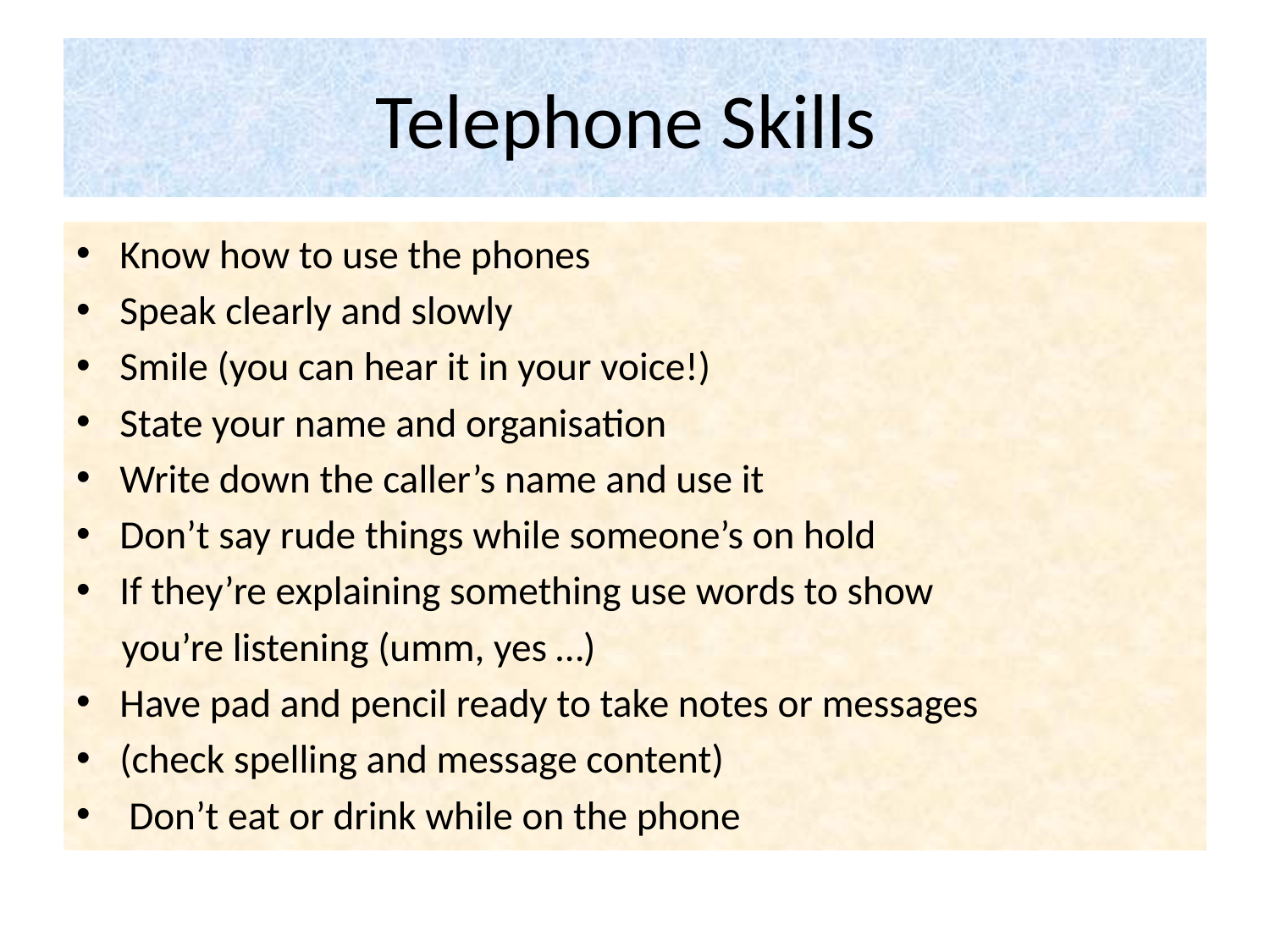

# Telephone Skills
Know how to use the phones
Speak clearly and slowly
Smile (you can hear it in your voice!)
State your name and organisation
Write down the caller’s name and use it
Don’t say rude things while someone’s on hold
If they’re explaining something use words to show
     you’re listening (umm, yes …)
Have pad and pencil ready to take notes or messages
(check spelling and message content)
 Don’t eat or drink while on the phone